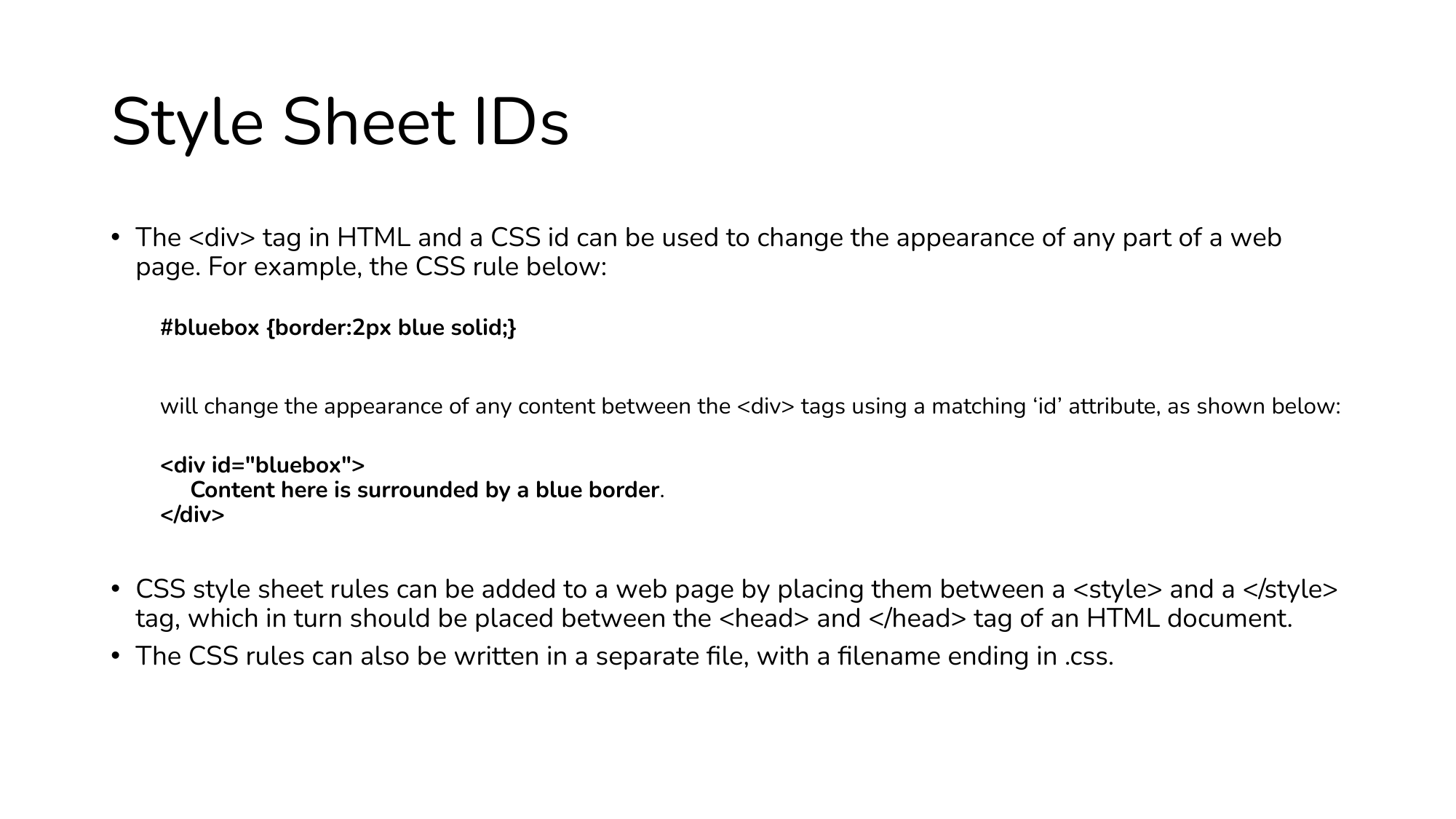

# Style Sheet IDs
The <div> tag in HTML and a CSS id can be used to change the appearance of any part of a web page. For example, the CSS rule below:

#bluebox {border:2px blue solid;}
will change the appearance of any content between the <div> tags using a matching ‘id’ attribute, as shown below:

<div id="bluebox">           
     Content here is surrounded by a blue border.   
</div>

CSS style sheet rules can be added to a web page by placing them between a <style> and a </style> tag, which in turn should be placed between the <head> and </head> tag of an HTML document.
The CSS rules can also be written in a separate file, with a filename ending in .css.